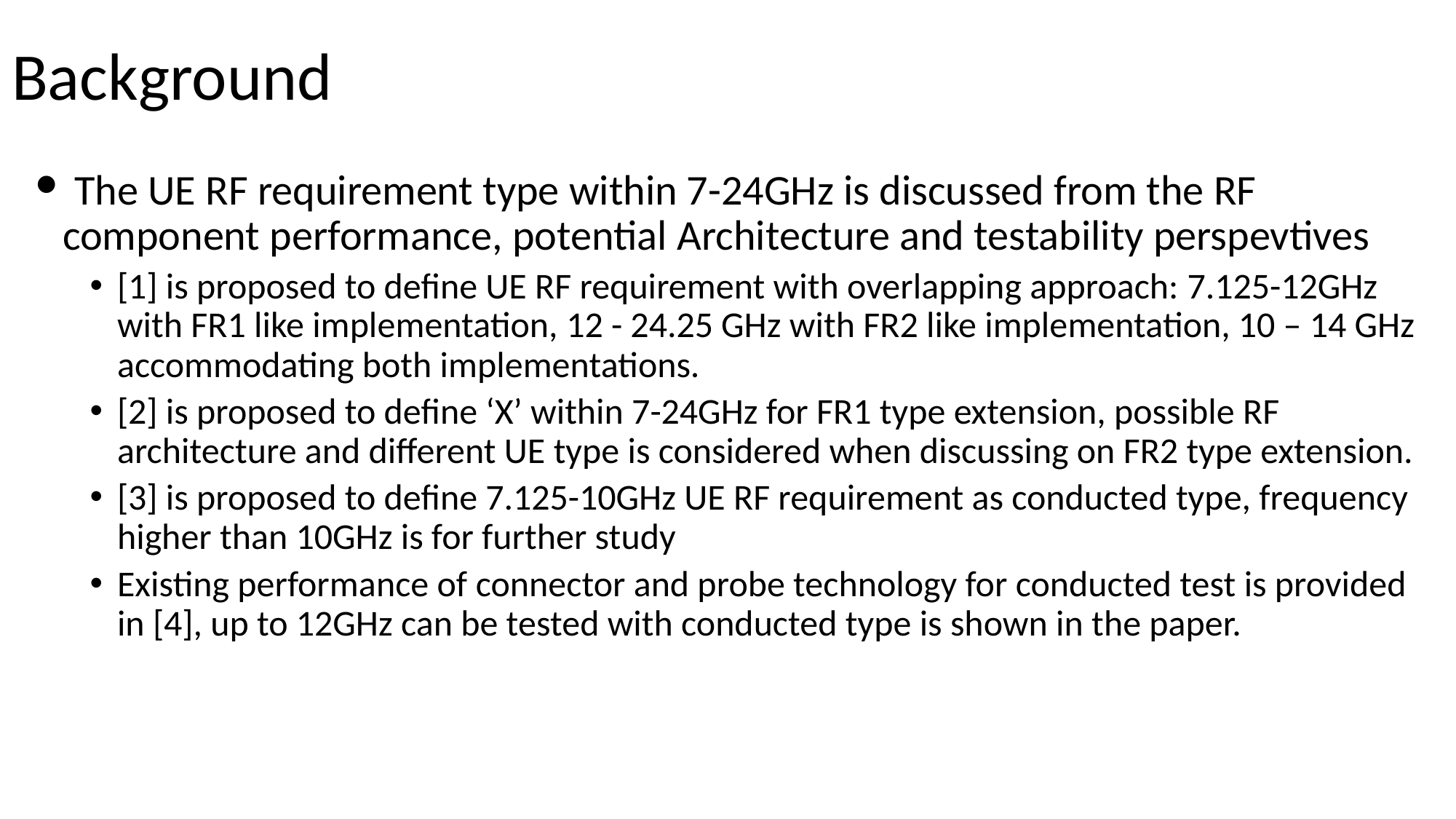

# Background
 The UE RF requirement type within 7-24GHz is discussed from the RF component performance, potential Architecture and testability perspevtives
[1] is proposed to define UE RF requirement with overlapping approach: 7.125-12GHz with FR1 like implementation, 12 - 24.25 GHz with FR2 like implementation, 10 – 14 GHz accommodating both implementations.
[2] is proposed to define ‘X’ within 7-24GHz for FR1 type extension, possible RF architecture and different UE type is considered when discussing on FR2 type extension.
[3] is proposed to define 7.125-10GHz UE RF requirement as conducted type, frequency higher than 10GHz is for further study
Existing performance of connector and probe technology for conducted test is provided in [4], up to 12GHz can be tested with conducted type is shown in the paper.